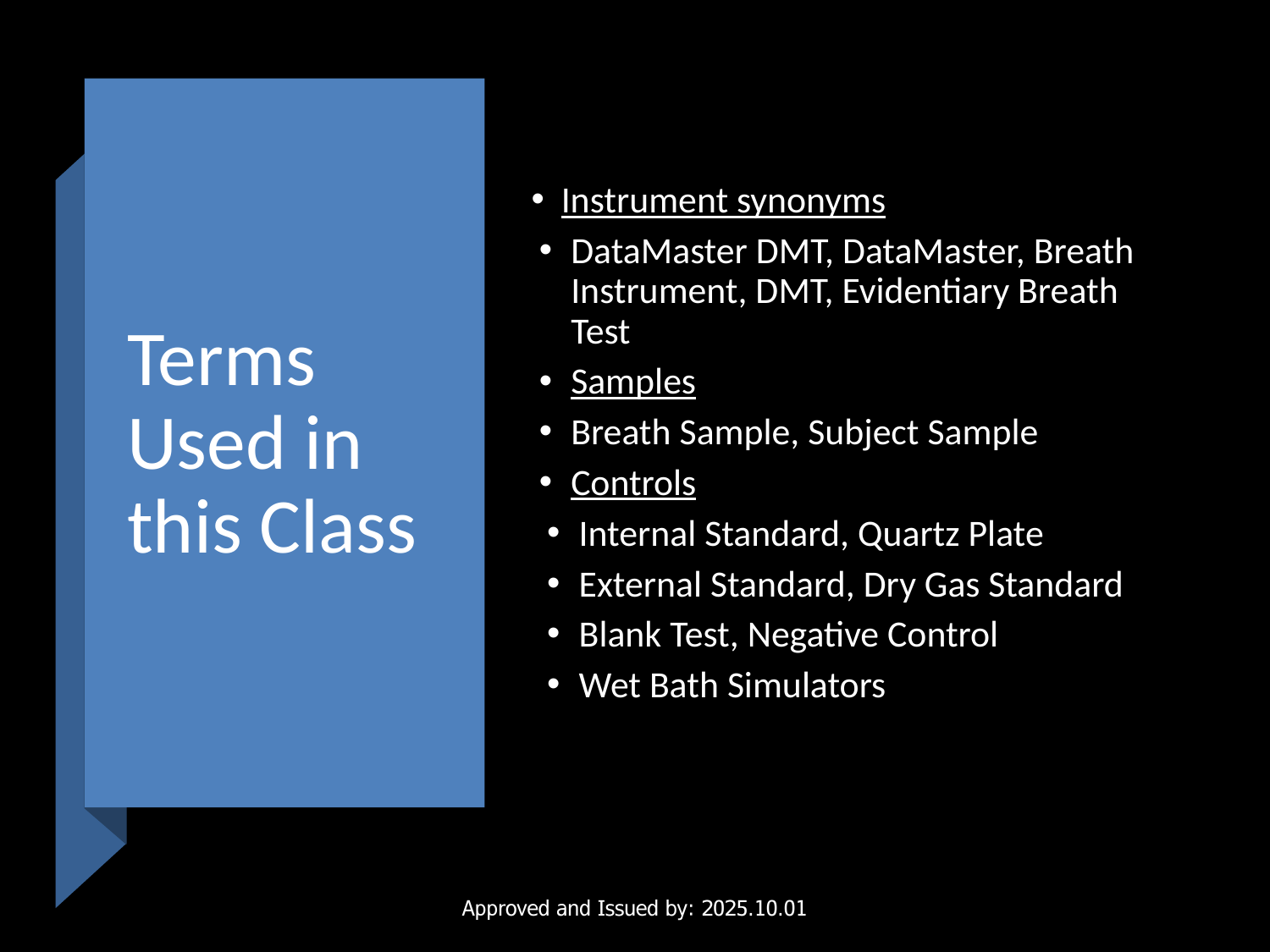

# Terms Used in this Class
Instrument synonyms
DataMaster DMT, DataMaster, Breath Instrument, DMT, Evidentiary Breath Test
Samples
Breath Sample, Subject Sample
Controls
Internal Standard, Quartz Plate
External Standard, Dry Gas Standard
Blank Test, Negative Control
Wet Bath Simulators
Approved and Issued by: 2025.10.01